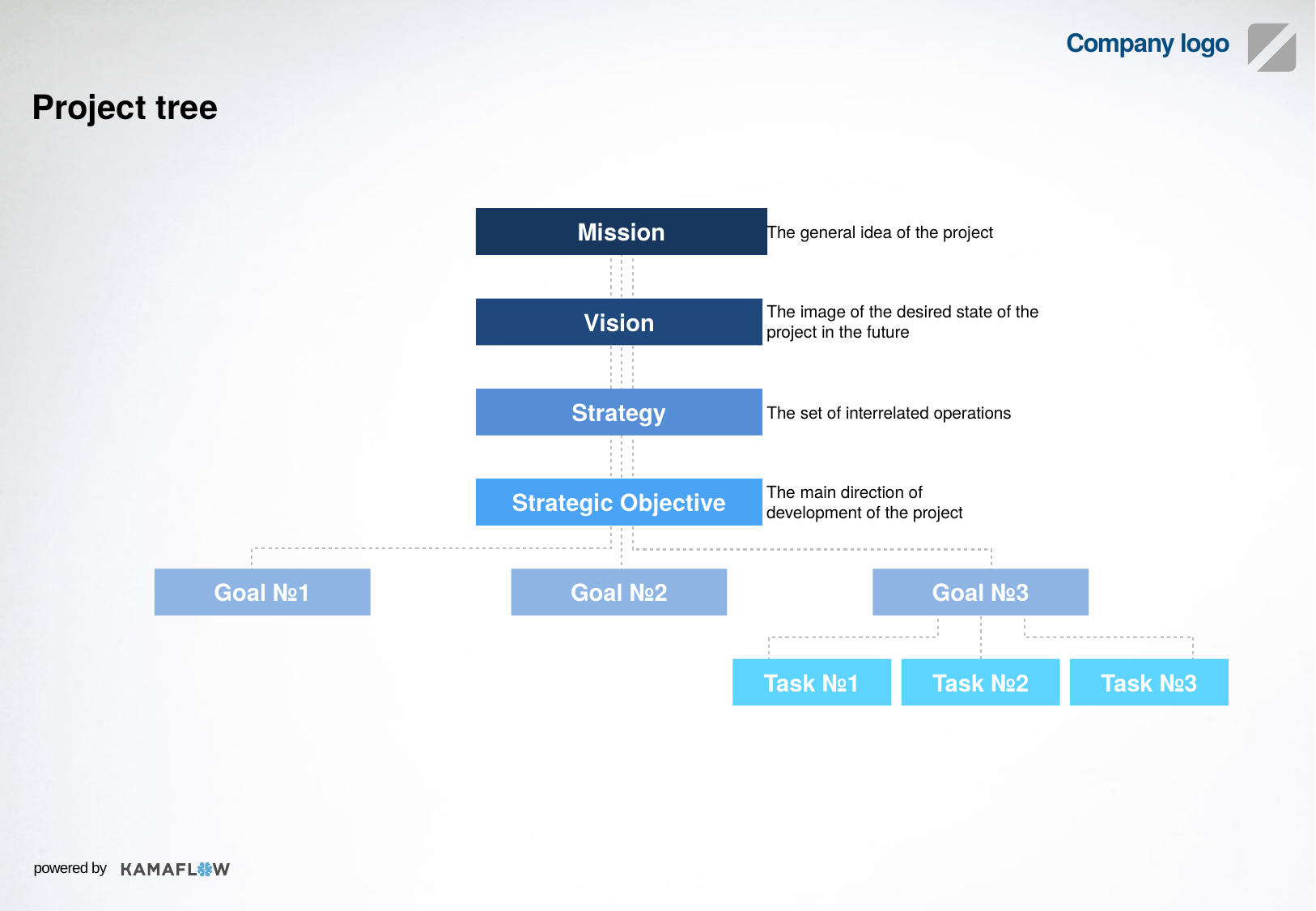

Project tree

Mission
The general idea of the project

The image of the desired state of the project in the future

Vision

Strategy
The set of interrelated operations
The main direction of development of the project

Strategic Objective

Goal №1
Goal №2
Goal №3

Task №1
Task №2
Task №3
2